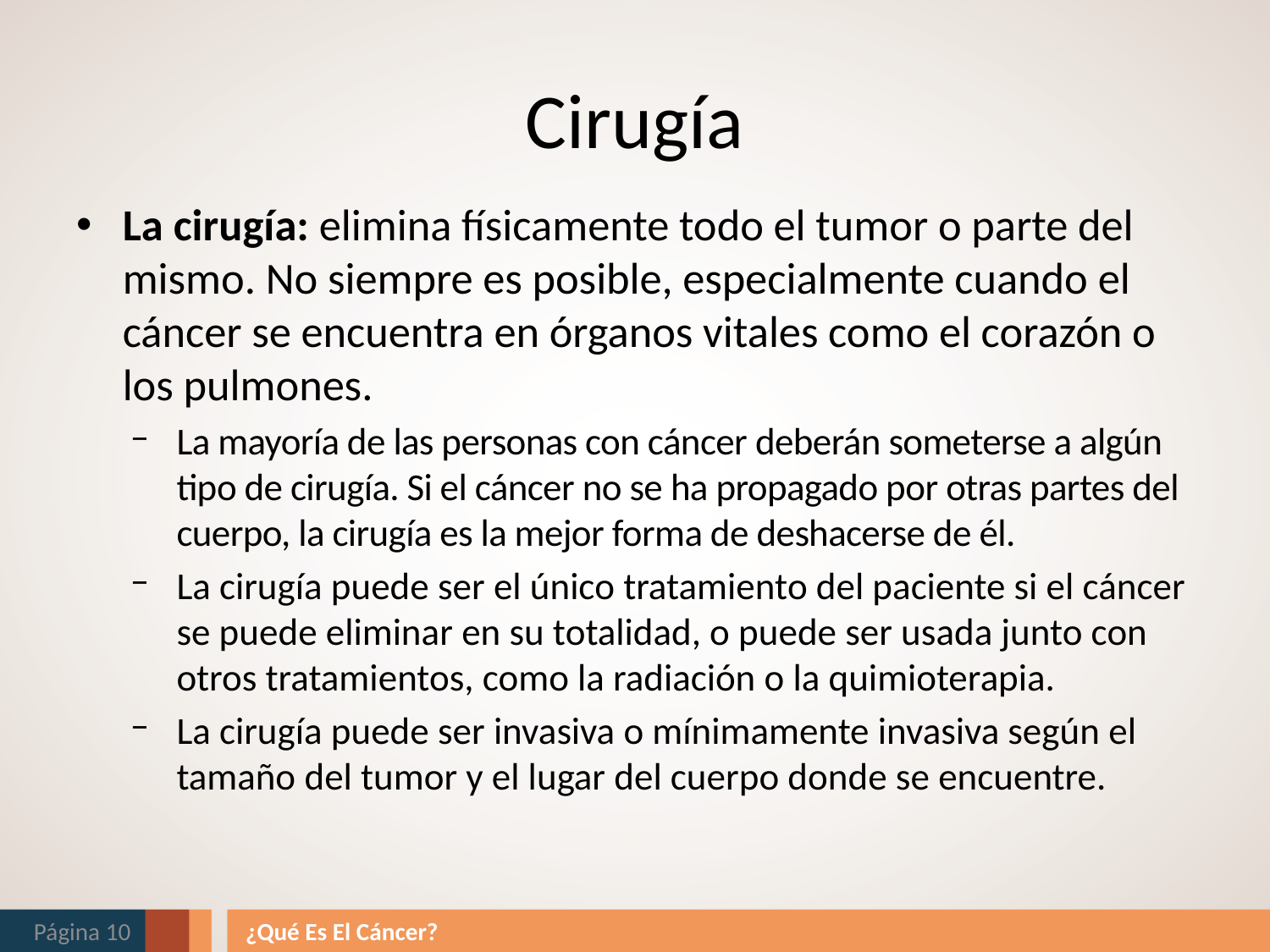

# Cirugía
La cirugía: elimina físicamente todo el tumor o parte del mismo. No siempre es posible, especialmente cuando el cáncer se encuentra en órganos vitales como el corazón o los pulmones.
La mayoría de las personas con cáncer deberán someterse a algún tipo de cirugía. Si el cáncer no se ha propagado por otras partes del cuerpo, la cirugía es la mejor forma de deshacerse de él.
La cirugía puede ser el único tratamiento del paciente si el cáncer se puede eliminar en su totalidad, o puede ser usada junto con otros tratamientos, como la radiación o la quimioterapia.
La cirugía puede ser invasiva o mínimamente invasiva según el tamaño del tumor y el lugar del cuerpo donde se encuentre.
Página 10
¿Qué Es El Cáncer?